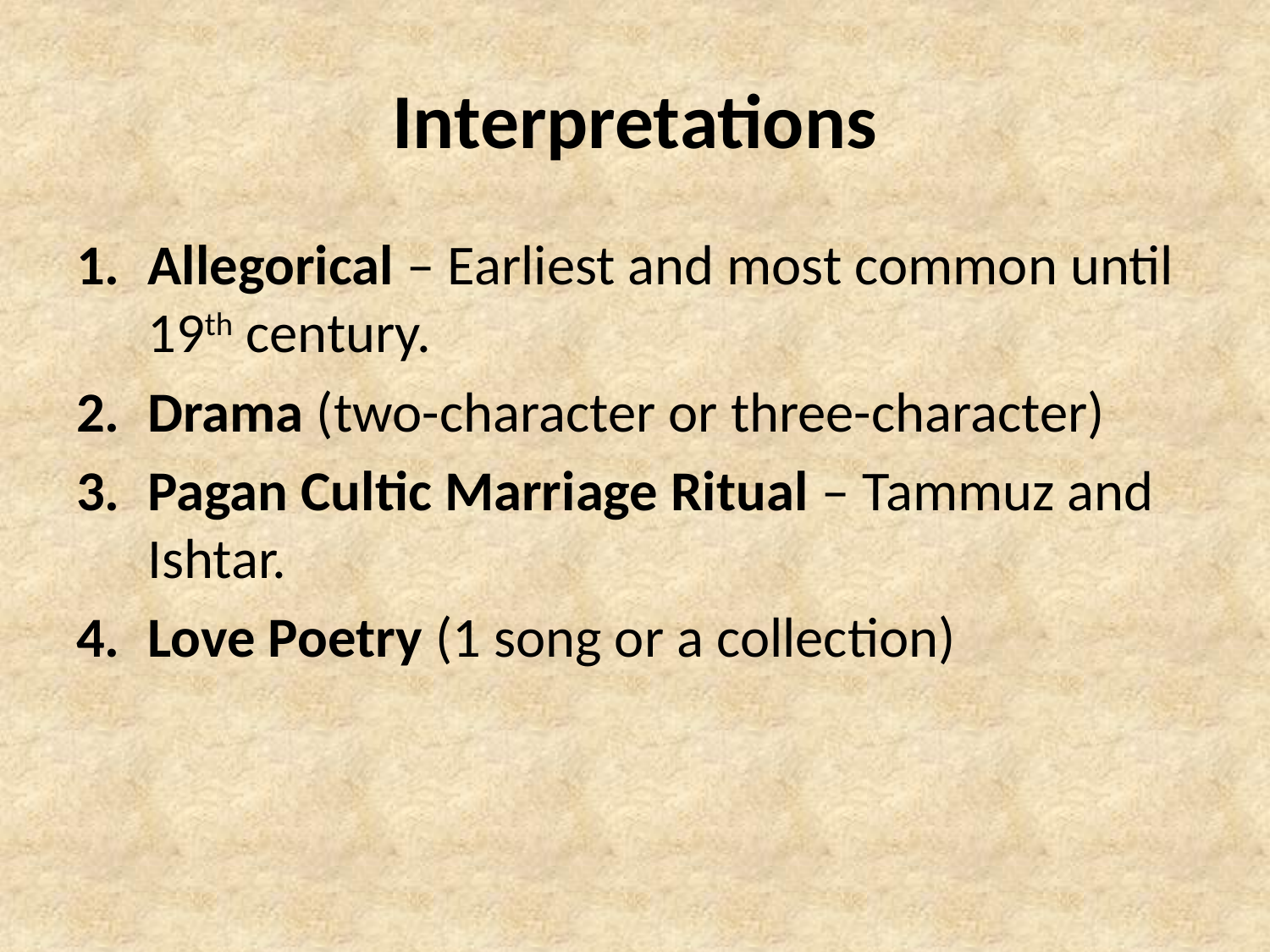

# Interpretations
Allegorical – Earliest and most common until 19th century.
Drama (two-character or three-character)
Pagan Cultic Marriage Ritual – Tammuz and Ishtar.
Love Poetry (1 song or a collection)